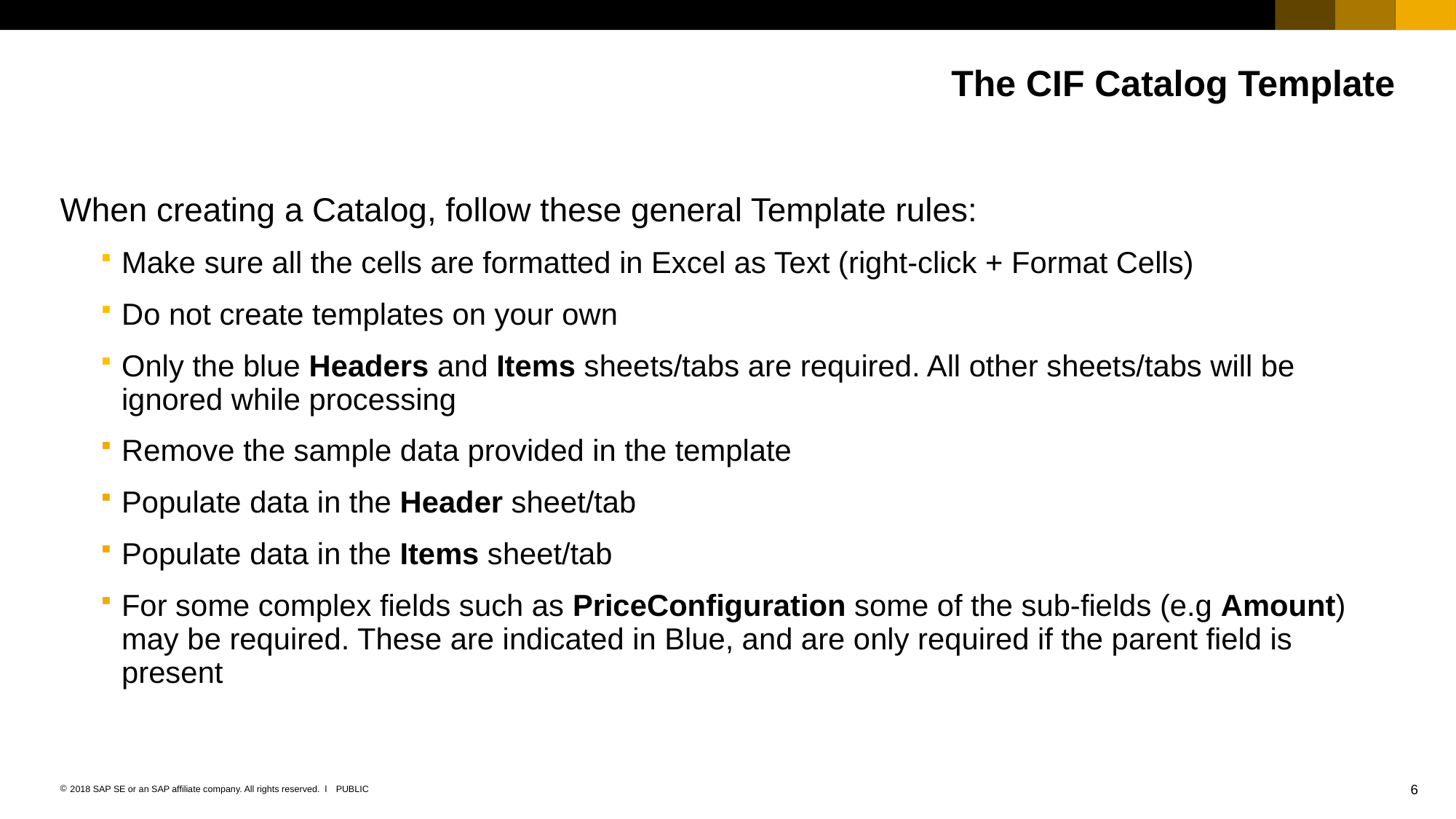

# The CIF Catalog Template
When creating a Catalog, follow these general Template rules:
Make sure all the cells are formatted in Excel as Text (right-click + Format Cells)
Do not create templates on your own
Only the blue Headers and Items sheets/tabs are required. All other sheets/tabs will be ignored while processing
Remove the sample data provided in the template
Populate data in the Header sheet/tab
Populate data in the Items sheet/tab
For some complex fields such as PriceConfiguration some of the sub-fields (e.g Amount) may be required. These are indicated in Blue, and are only required if the parent field is present